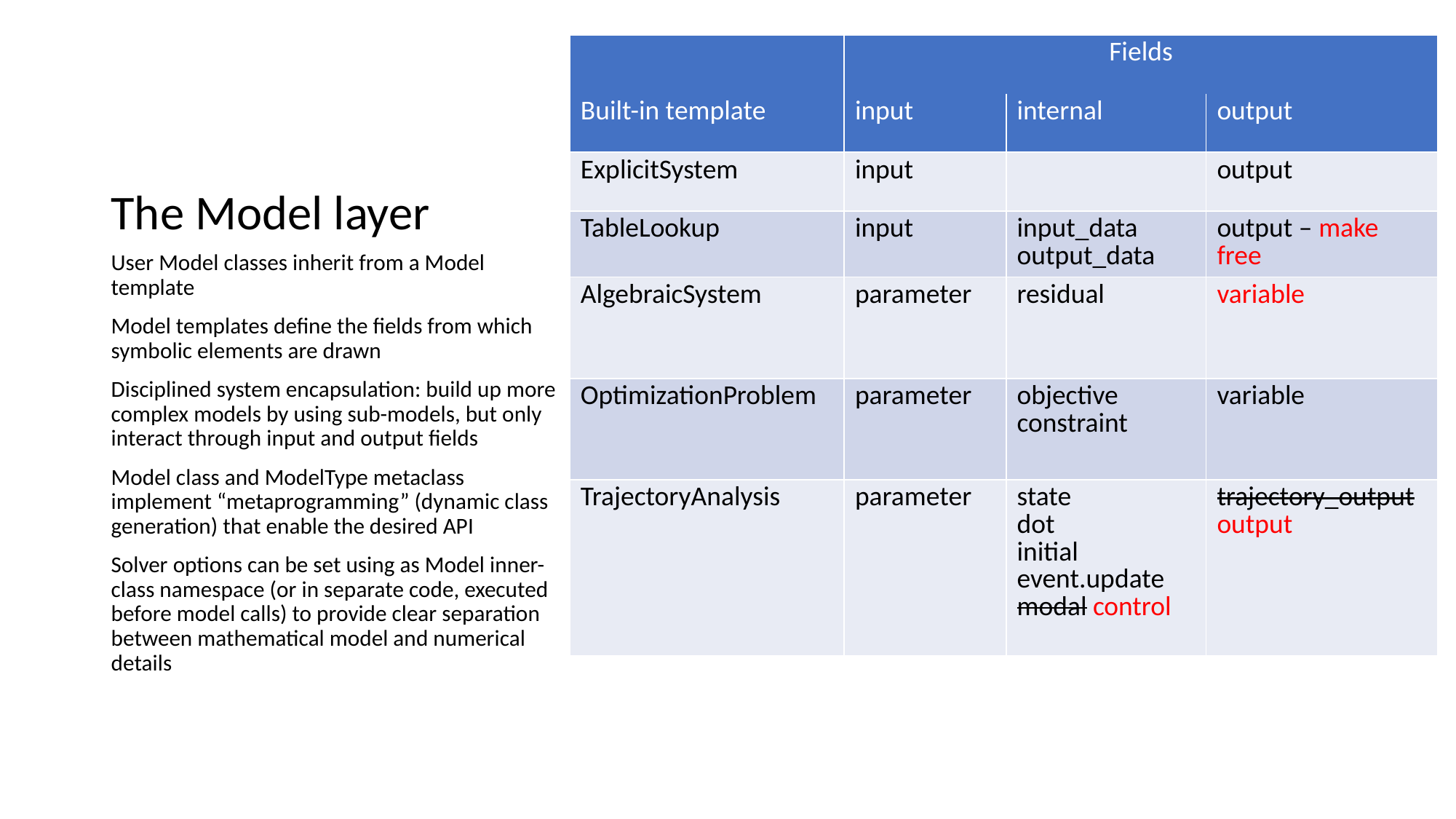

|  | Fields |  |  |
| --- | --- | --- | --- |
| Built-in template | input | internal | output |
| ExplicitSystem | input |  | output |
| TableLookup | input | input\_data output\_data | output – make free |
| AlgebraicSystem | parameter | residual | variable |
| OptimizationProblem | parameter | objective constraint | variable |
| TrajectoryAnalysis | parameter | state dot initial event.update modal control | trajectory\_output output |
# The Model layer
User Model classes inherit from a Model template
Model templates define the fields from which symbolic elements are drawn
Disciplined system encapsulation: build up more complex models by using sub-models, but only interact through input and output fields
Model class and ModelType metaclass implement “metaprogramming” (dynamic class generation) that enable the desired API
Solver options can be set using as Model inner-class namespace (or in separate code, executed before model calls) to provide clear separation between mathematical model and numerical details